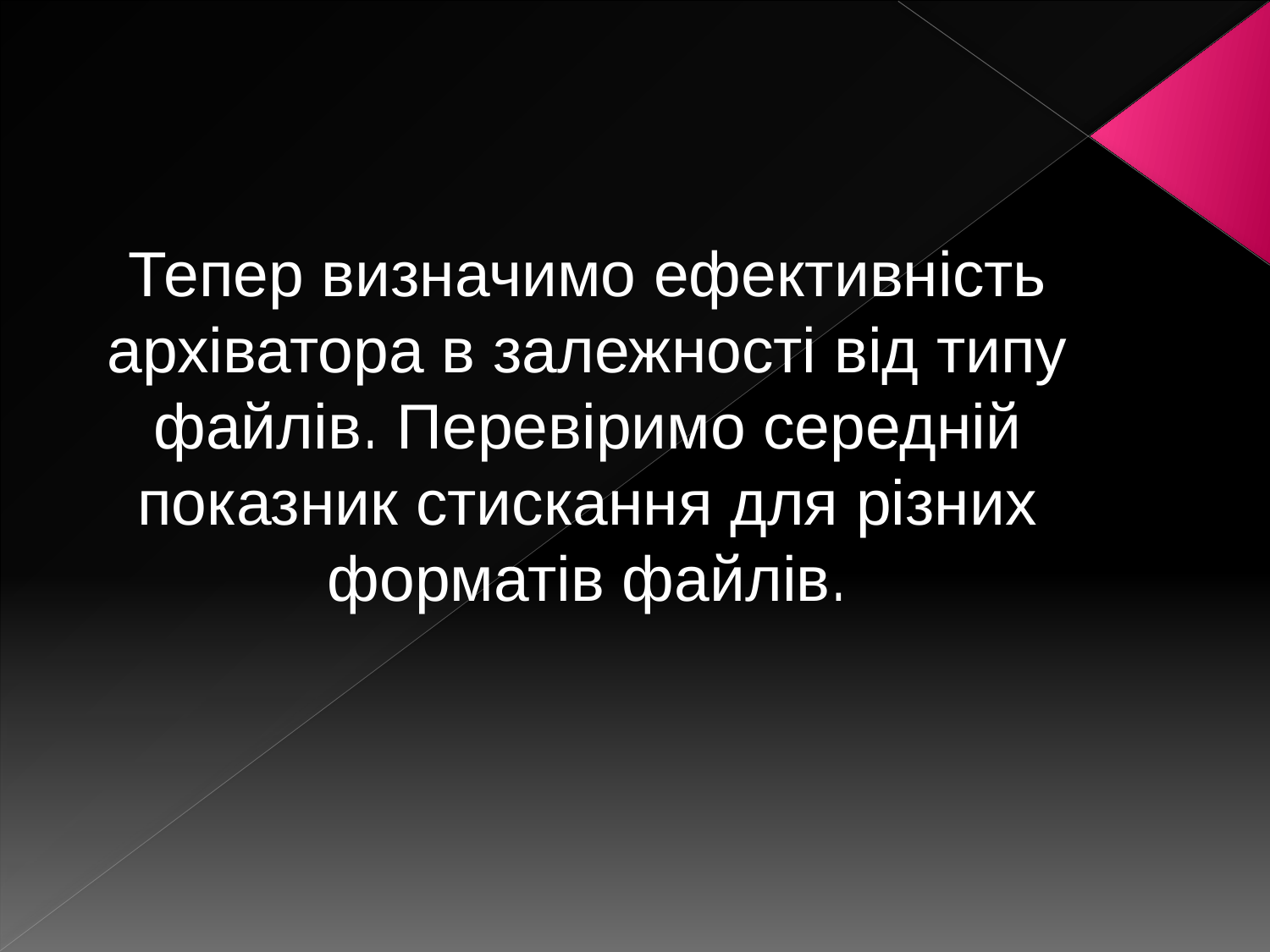

Тепер визначимо ефективність архіватора в залежності від типу файлів. Перевіримо середній показник стискання для різних форматів файлів.